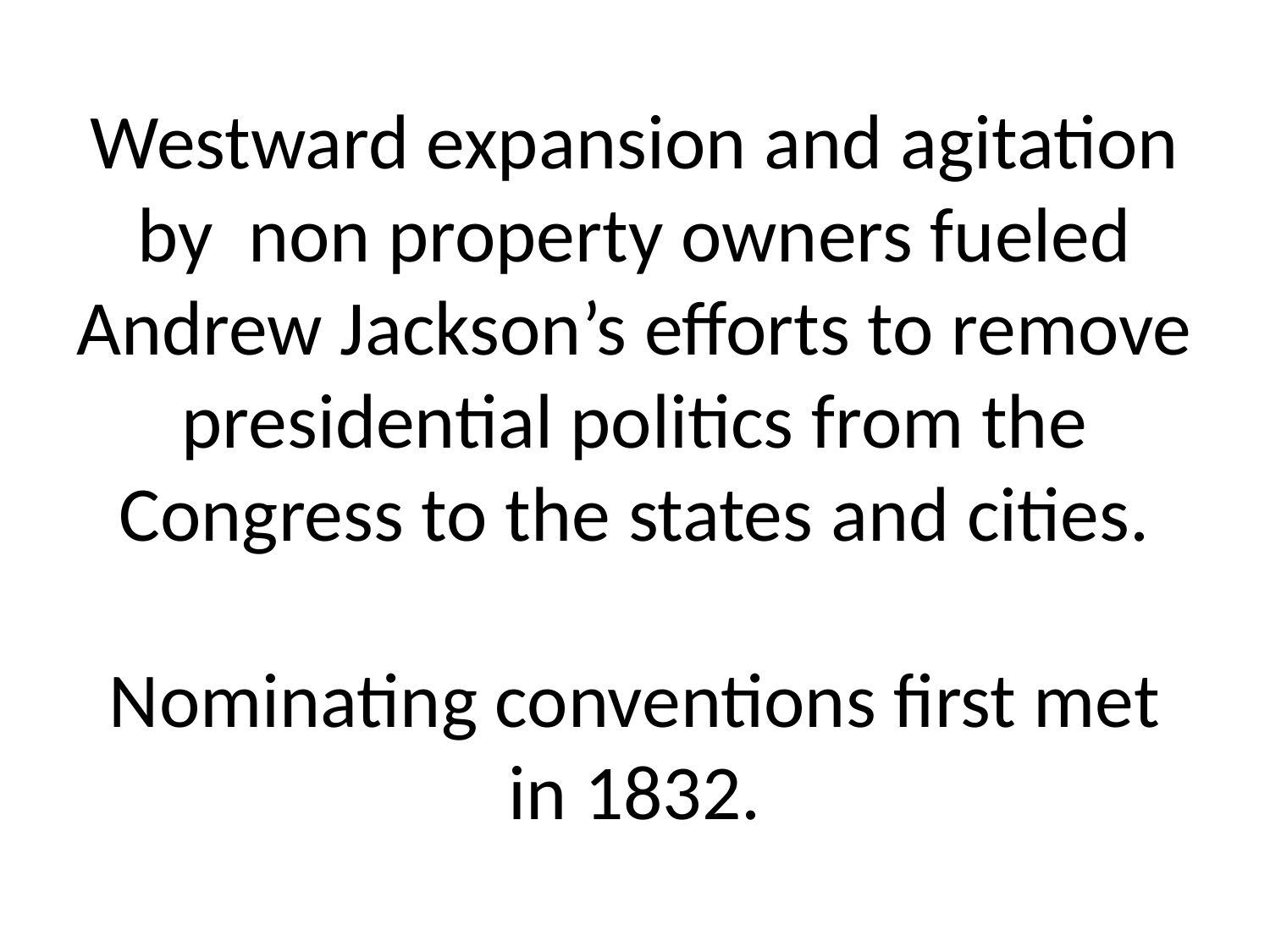

# Westward expansion and agitation by  non property owners fueled Andrew Jackson’s efforts to remove presidential politics from the Congress to the states and cities. Nominating conventions first met in 1832.